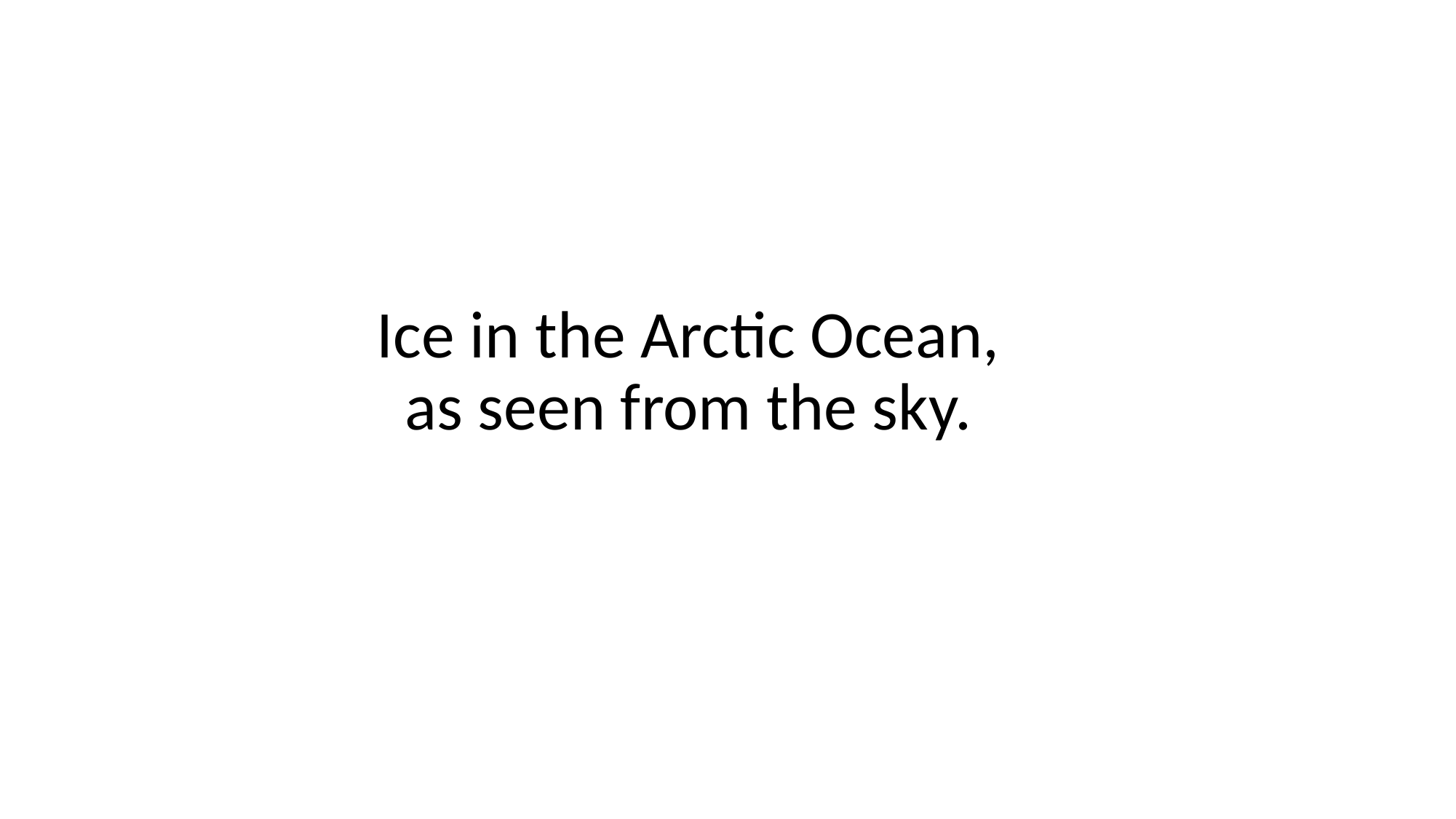

# Ice in the Arctic Ocean, as seen from the sky.